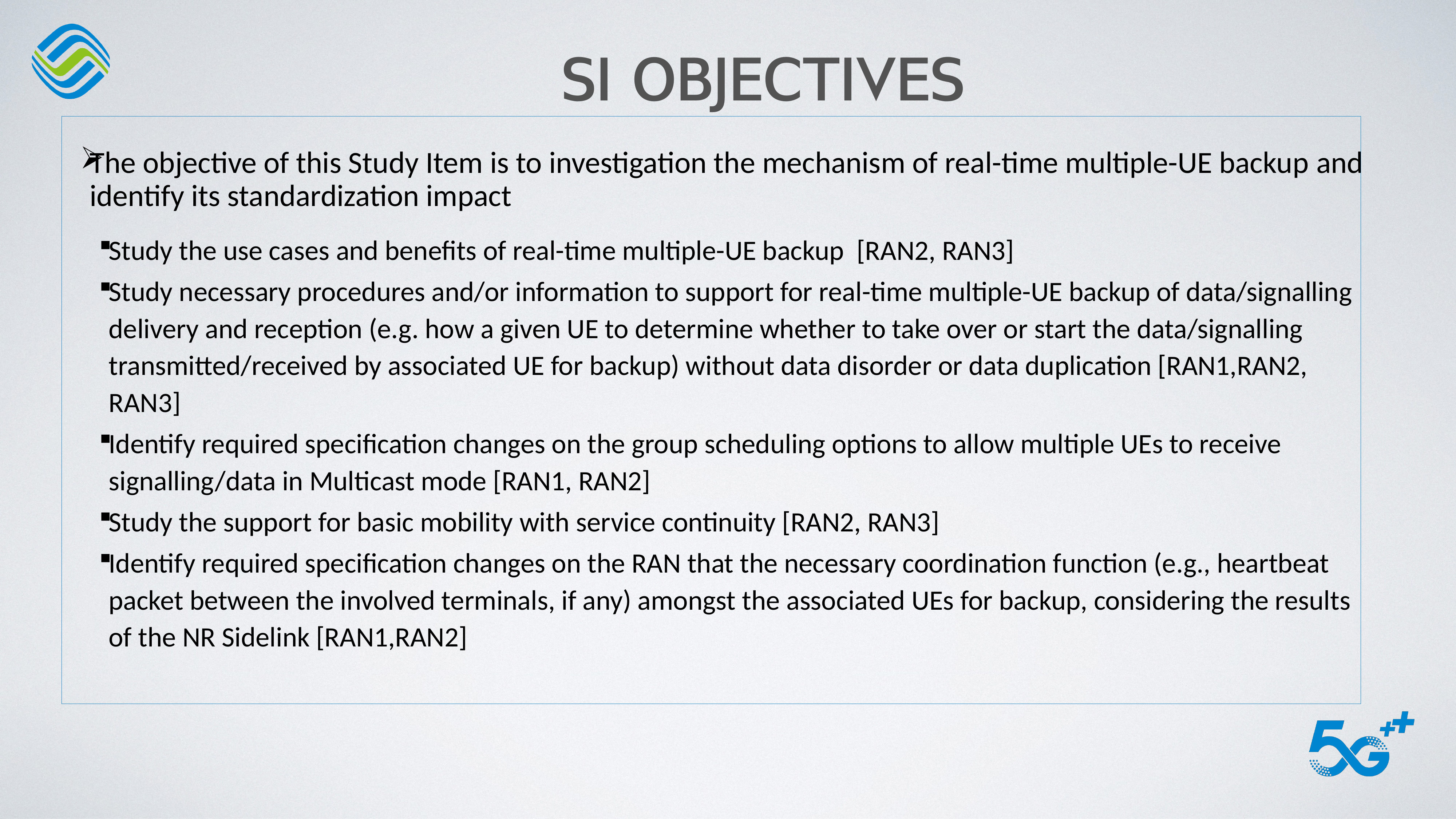

# SI OBJECTIVES

The objective of this Study Item is to investigation the mechanism of real-time multiple-UE backup and identify its standardization impact

Study the use cases and benefits of real-time multiple-UE backup  [RAN2, RAN3]
Study necessary procedures and/or information to support for real-time multiple-UE backup of data/signalling delivery and reception (e.g. how a given UE to determine whether to take over or start the data/signalling transmitted/received by associated UE for backup) without data disorder or data duplication [RAN1,RAN2, RAN3]
Identify required specification changes on the group scheduling options to allow multiple UEs to receive signalling/data in Multicast mode [RAN1, RAN2]
Study the support for basic mobility with service continuity [RAN2, RAN3]
Identify required specification changes on the RAN that the necessary coordination function (e.g., heartbeat packet between the involved terminals, if any) amongst the associated UEs for backup, considering the results of the NR Sidelink [RAN1,RAN2]